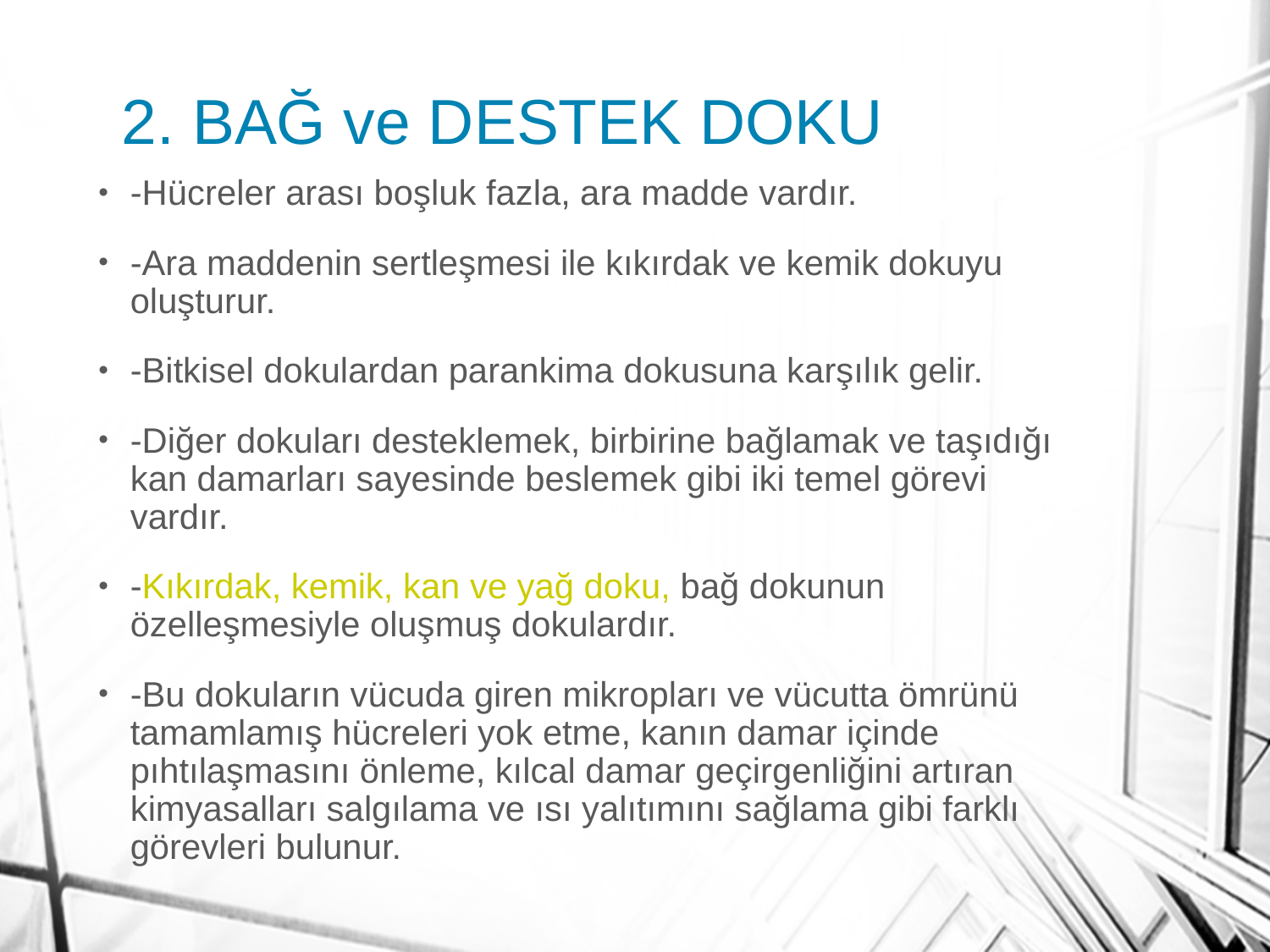

# 2. BAĞ ve DESTEK DOKU
-Hücreler arası boşluk fazla, ara madde vardır.
-Ara maddenin sertleşmesi ile kıkırdak ve kemik dokuyu oluşturur.
-Bitkisel dokulardan parankima dokusuna karşılık gelir.
-Diğer dokuları desteklemek, birbirine bağlamak ve taşıdığı kan damarları sayesinde beslemek gibi iki temel görevi vardır.
-Kıkırdak, kemik, kan ve yağ doku, bağ dokunun özelleşmesiyle oluşmuş dokulardır.
-Bu dokuların vücuda giren mikropları ve vücutta ömrünü tamamlamış hücreleri yok etme, kanın damar içinde pıhtılaşmasını önleme, kılcal damar geçirgenliğini artıran kimyasalları salgılama ve ısı yalıtımını sağlama gibi farklı görevleri bulunur.